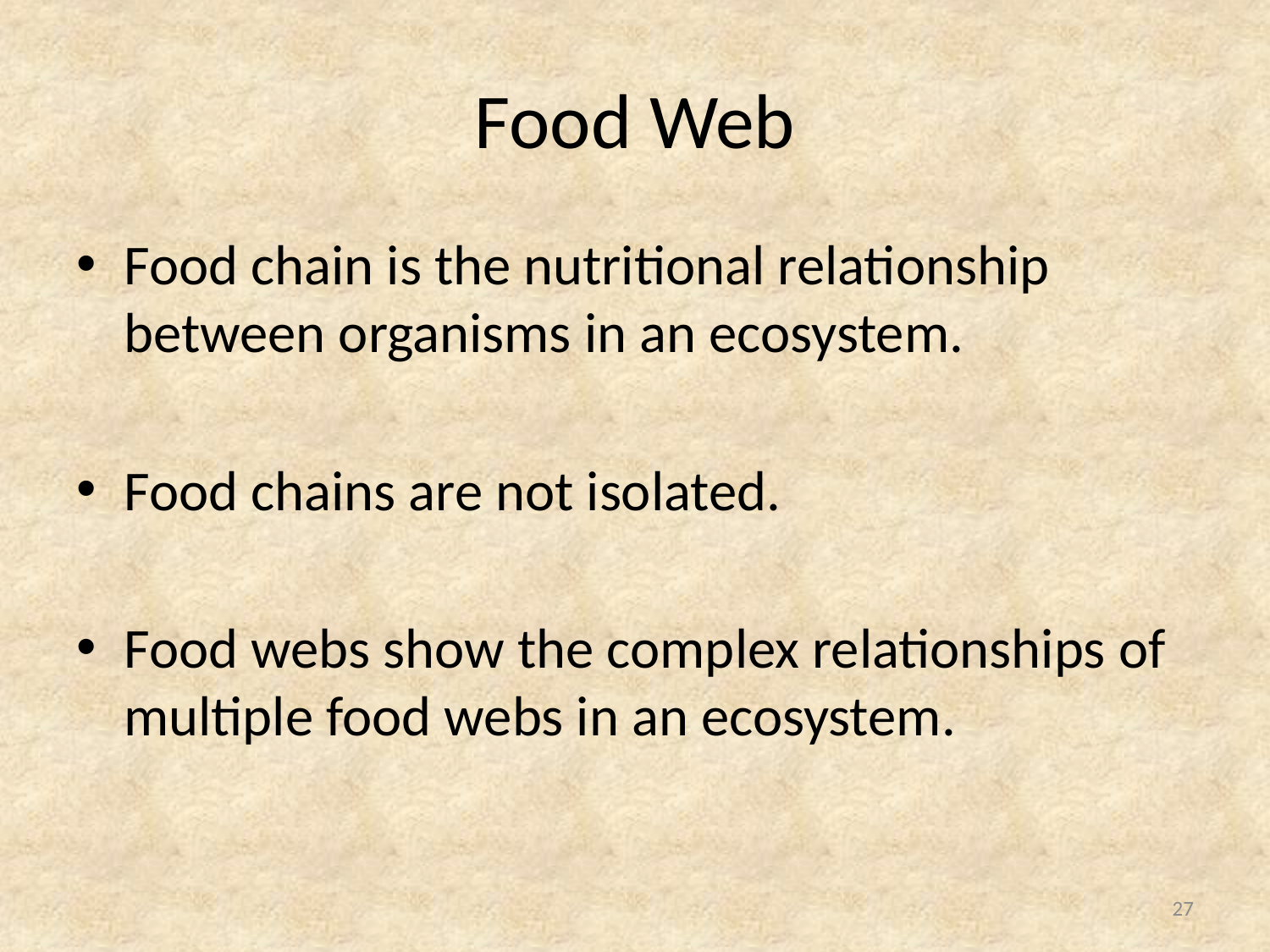

# Food Web
Food chain is the nutritional relationship between organisms in an ecosystem.

Food chains are not isolated.

Food webs show the complex relationships of multiple food webs in an ecosystem.
27